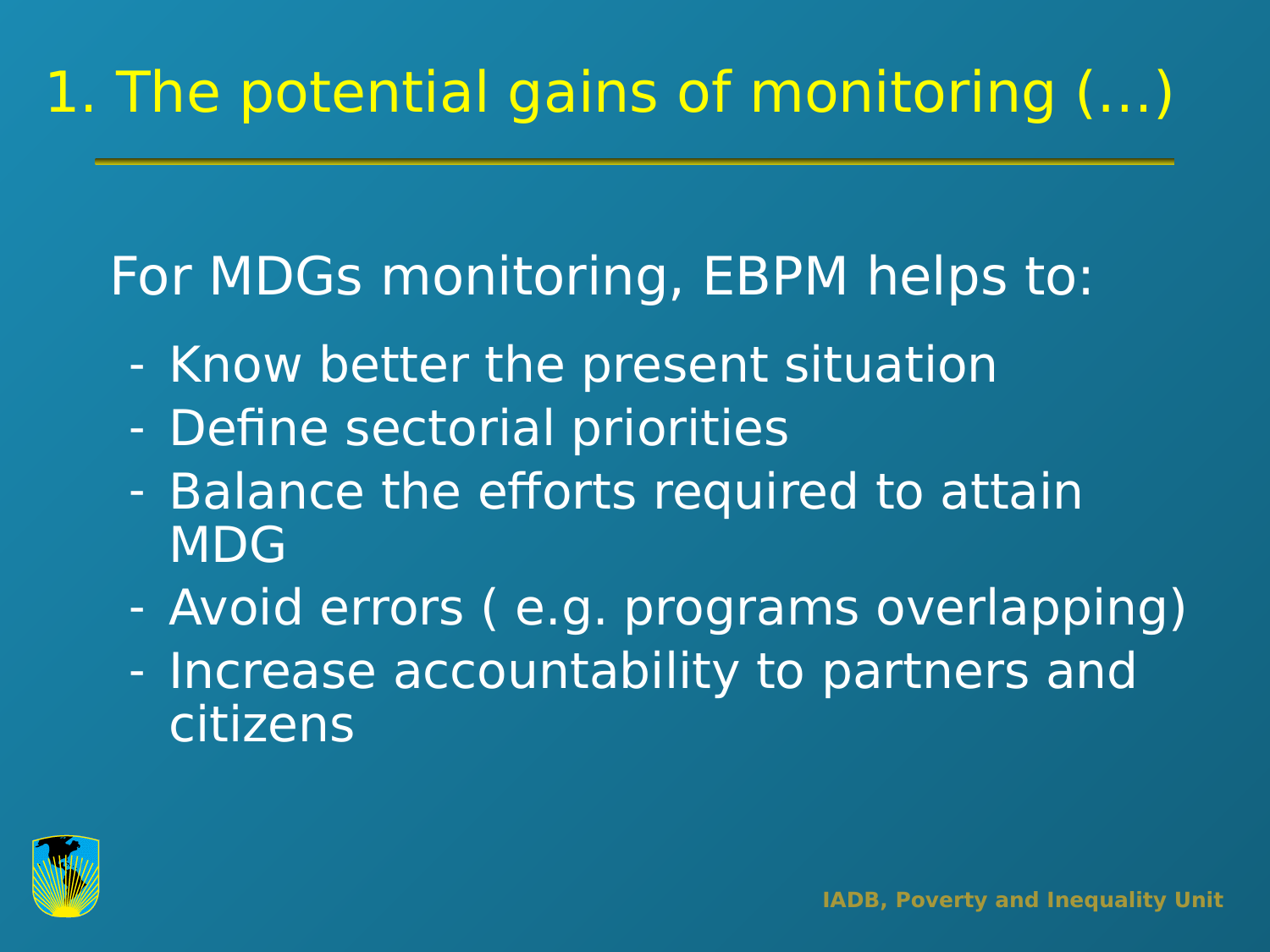

# 1. The potential gains of monitoring (…)
   For MDGs monitoring, EBPM helps to:

Know better the present situation
Define sectorial priorities
Balance the efforts required to attain MDG
Avoid errors ( e.g. programs overlapping)
Increase accountability to partners and citizens